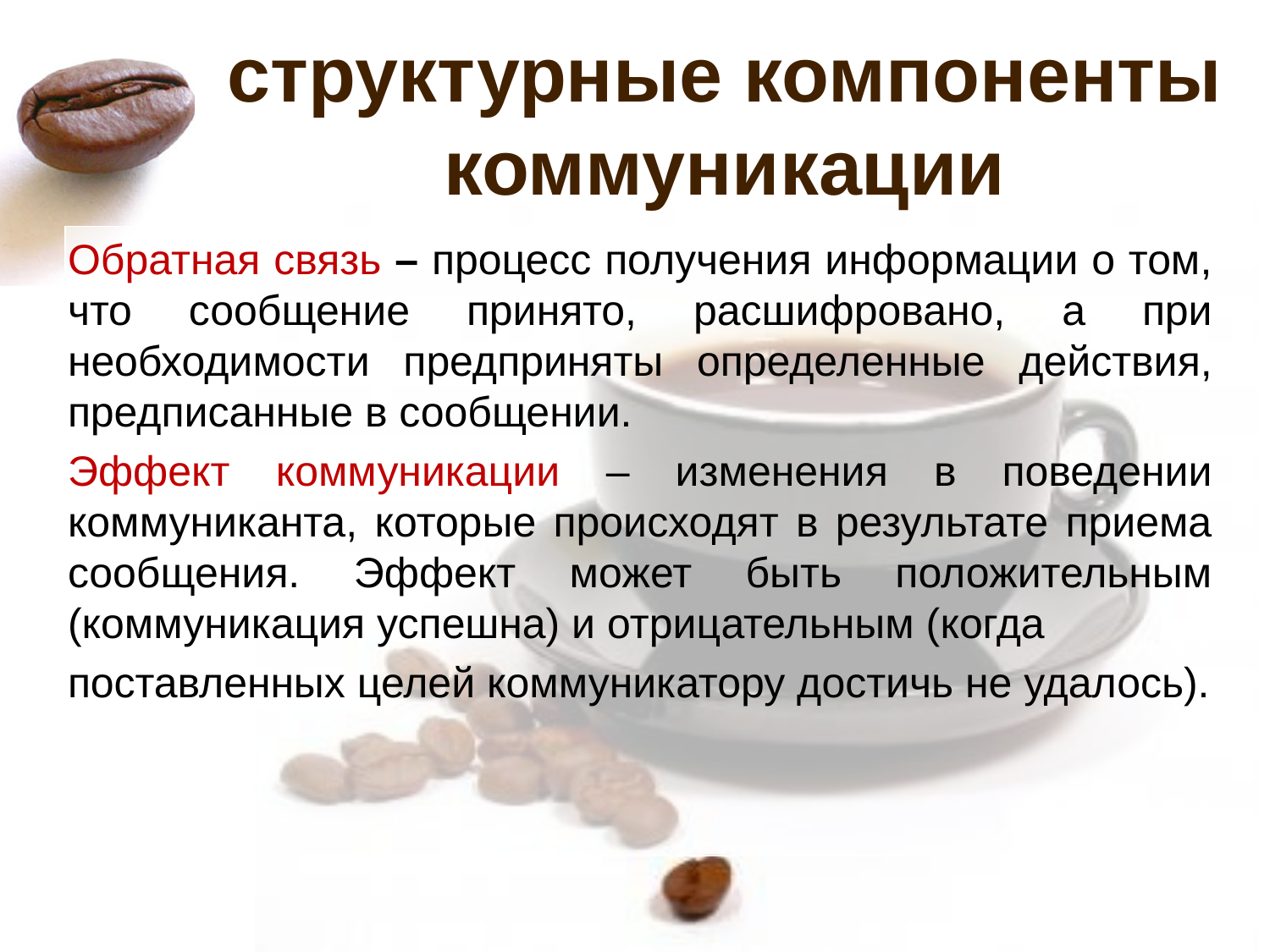

# структурные компоненты коммуникации
Обратная связь – процесс получения информации о том, что сообщение принято, расшифровано, а при необходимости предприняты определенные действия, предписанные в сообщении.
Эффект коммуникации – изменения в поведении коммуниканта, которые происходят в результате приема сообщения. Эффект может быть положительным (коммуникация успешна) и отрицательным (когда
поставленных целей коммуникатору достичь не удалось).